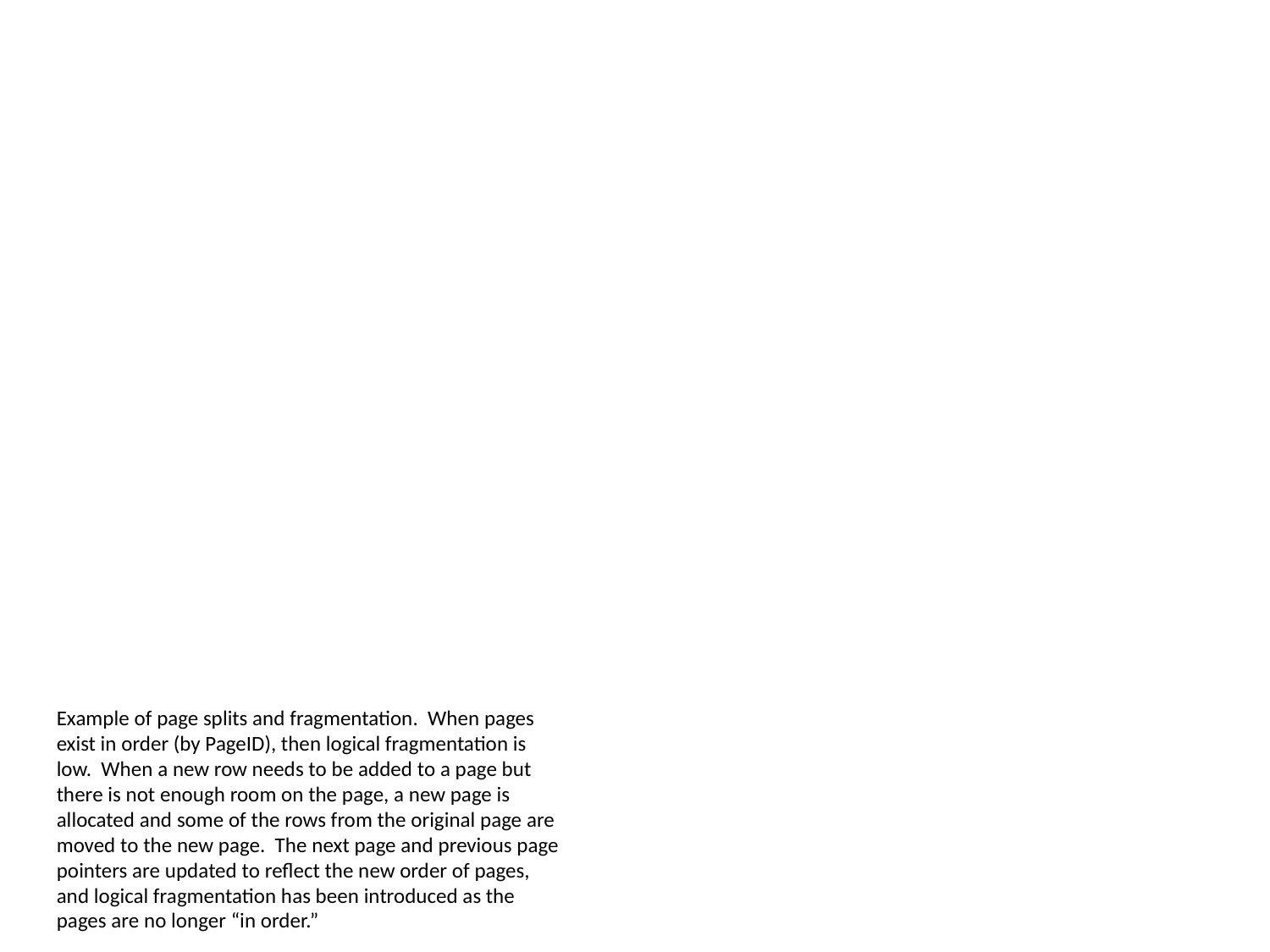

Example of page splits and fragmentation.  When pages exist in order (by PageID), then logical fragmentation is low.  When a new row needs to be added to a page but there is not enough room on the page, a new page is allocated and some of the rows from the original page are moved to the new page.  The next page and previous page pointers are updated to reflect the new order of pages, and logical fragmentation has been introduced as the pages are no longer “in order.”